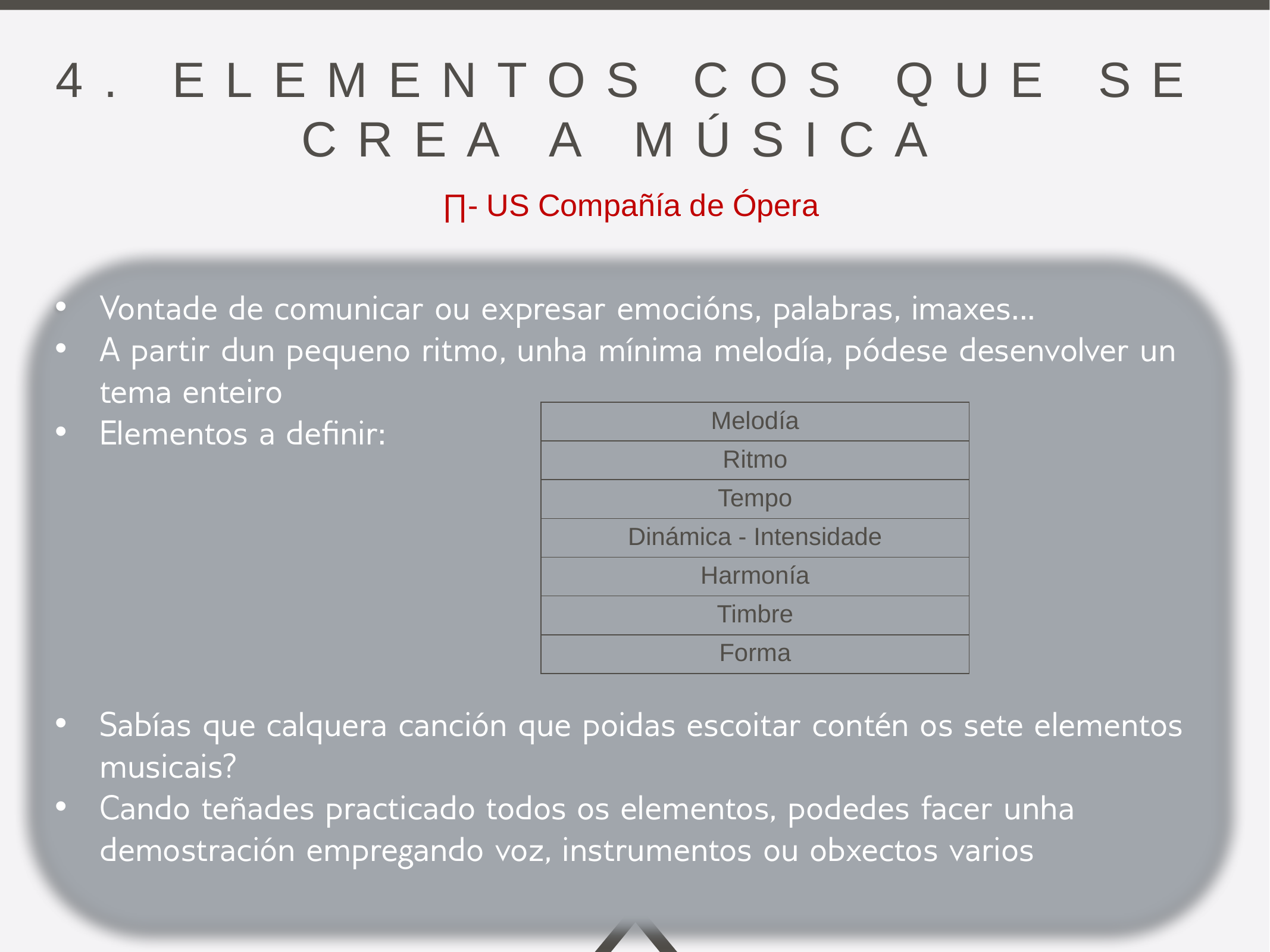

4. elementos cos que se crea a música
∏- US Compañía de Ópera
Vontade de comunicar ou expresar emocións, palabras, imaxes...
A partir dun pequeno ritmo, unha mínima melodía, pódese desenvolver un tema enteiro
Elementos a definir:

Sabías que calquera canción que poidas escoitar contén os sete elementos musicais?
Cando teñades practicado todos os elementos, podedes facer unha demostración empregando voz, instrumentos ou obxectos varios

| Melodía |
| --- |
| Ritmo |
| Tempo |
| Dinámica - Intensidade |
| Harmonía |
| Timbre |
| Forma |